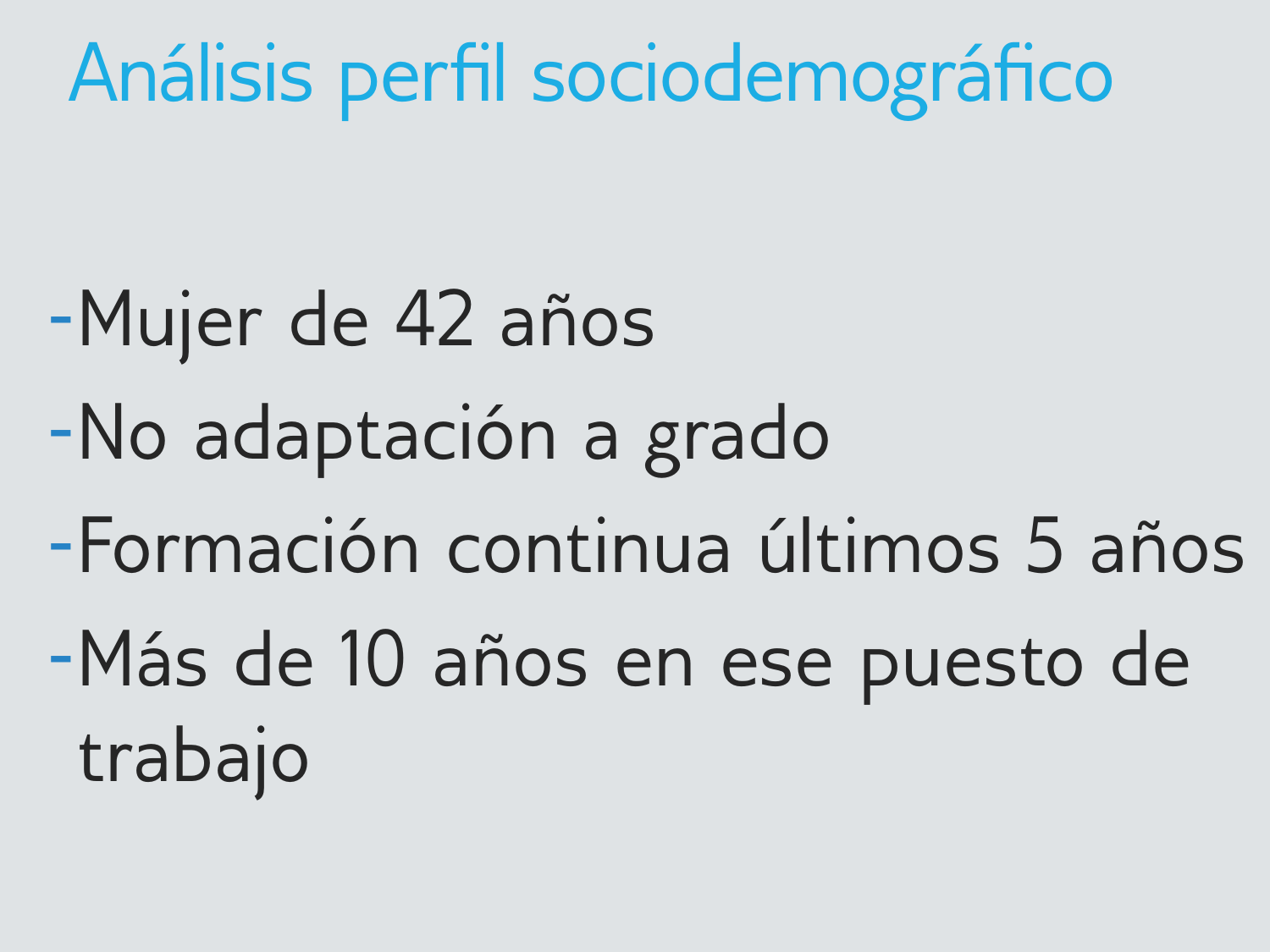

Análisis perfil sociodemográfico

Mujer de 42 años
No adaptación a grado
Formación continua últimos 5 años
Más de 10 años en ese puesto de trabajo